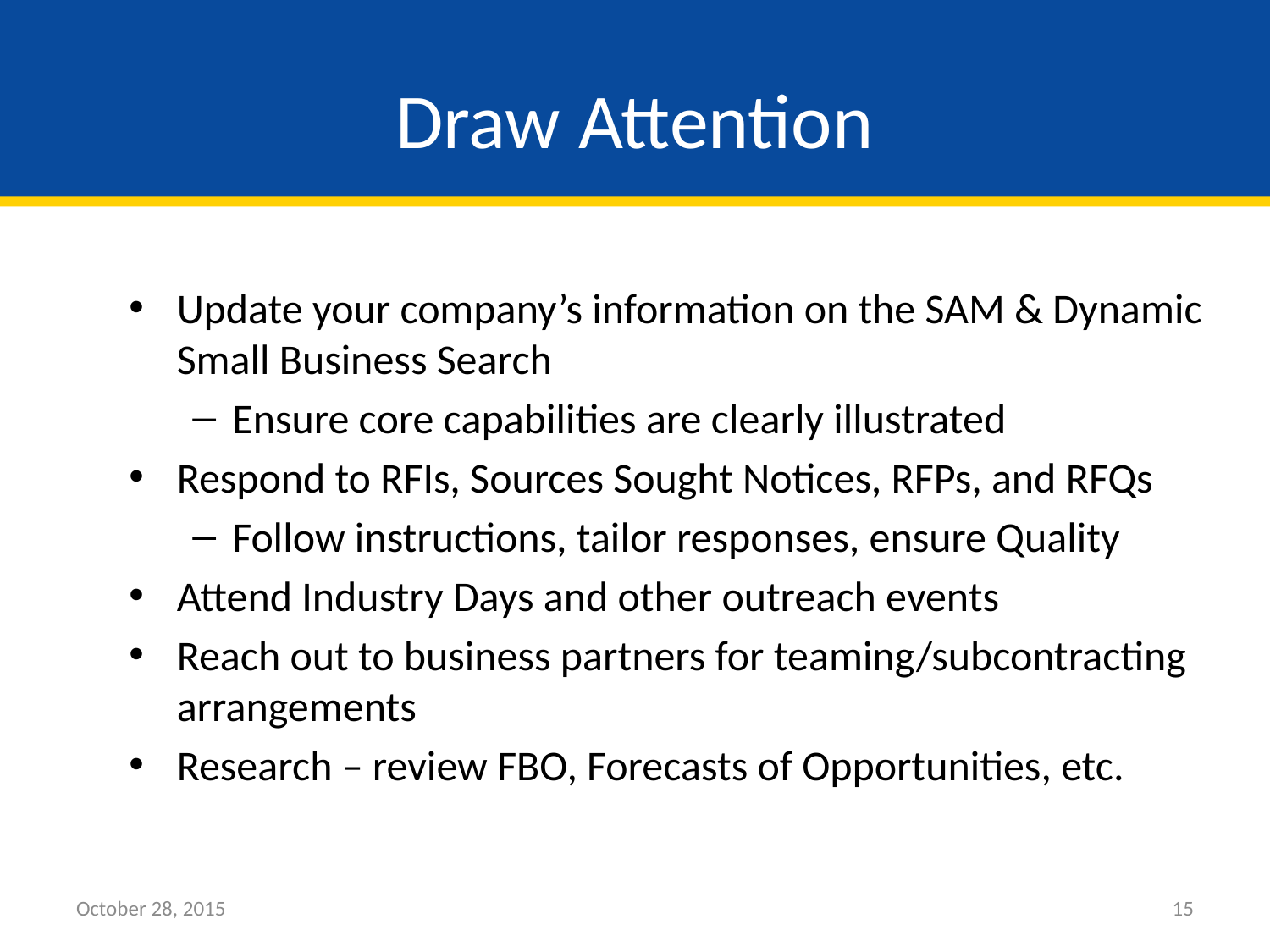

# Draw Attention
Update your company’s information on the SAM & Dynamic Small Business Search
Ensure core capabilities are clearly illustrated
Respond to RFIs, Sources Sought Notices, RFPs, and RFQs
Follow instructions, tailor responses, ensure Quality
Attend Industry Days and other outreach events
Reach out to business partners for teaming/subcontracting arrangements
Research – review FBO, Forecasts of Opportunities, etc.

October 28, 2015
15